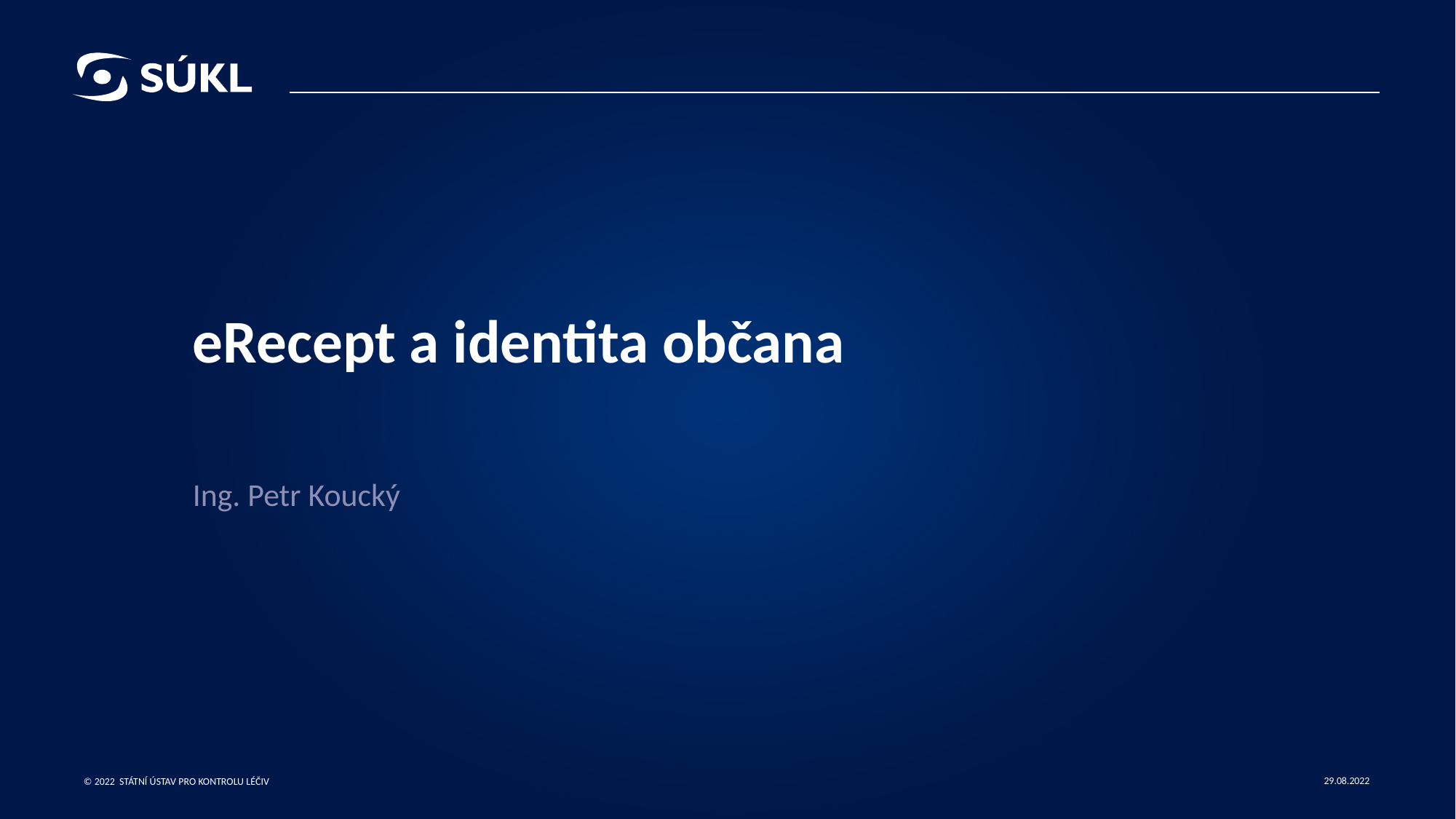

# eRecept a identita občana

Ing. Petr Koucký

29.08.2022
© 2022  STÁTNÍ ÚSTAV PRO KONTROLU LÉČIV